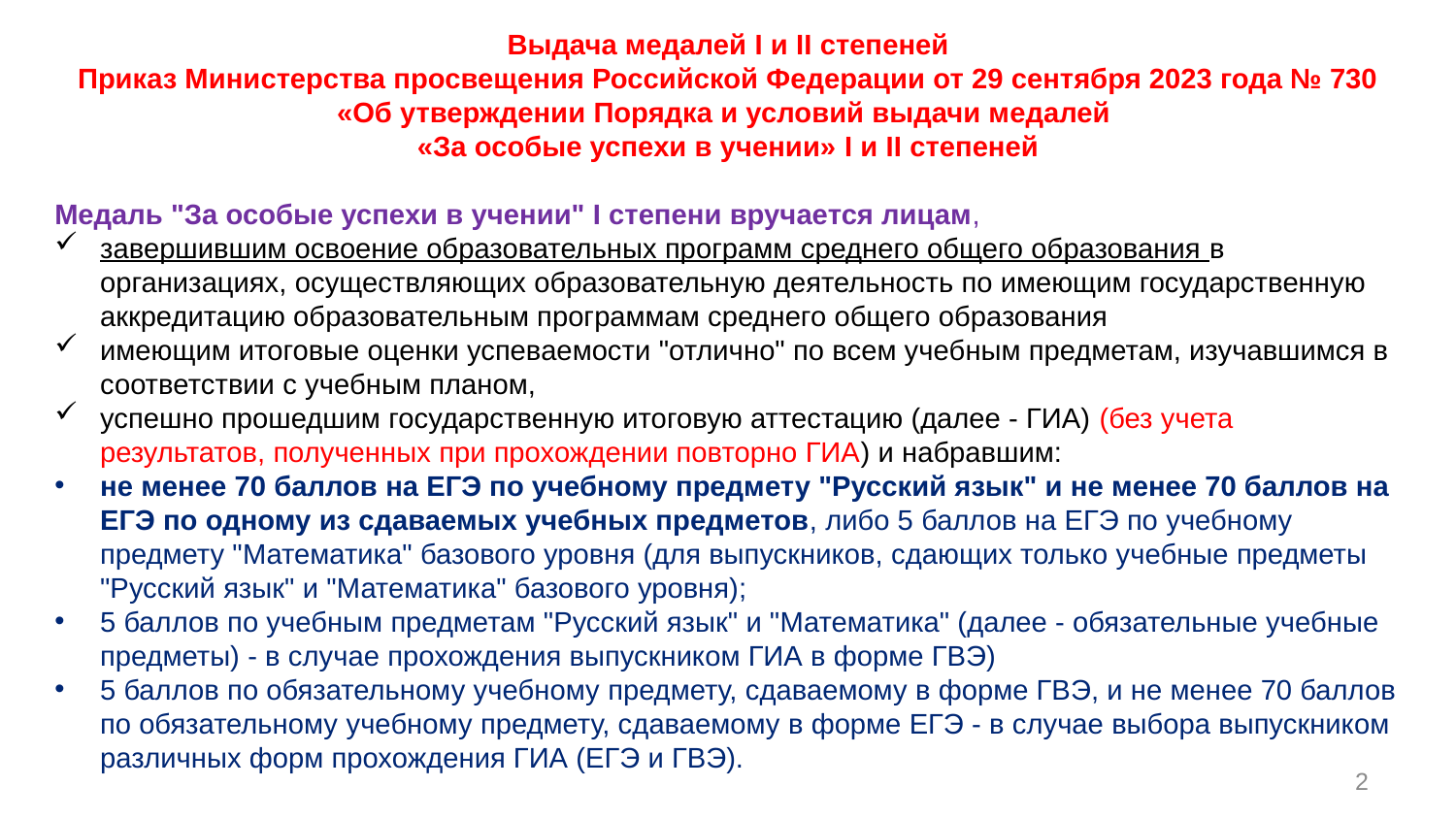

Выдача медалей I и II степеней
Приказ Министерства просвещения Российской Федерации от 29 сентября 2023 года № 730 «Об утверждении Порядка и условий выдачи медалей
«За особые успехи в учении» I и II степеней

Медаль "За особые успехи в учении" I степени вручается лицам,
завершившим освоение образовательных программ среднего общего образования в организациях, осуществляющих образовательную деятельность по имеющим государственную аккредитацию образовательным программам среднего общего образования
имеющим итоговые оценки успеваемости "отлично" по всем учебным предметам, изучавшимся в соответствии с учебным планом,
успешно прошедшим государственную итоговую аттестацию (далее - ГИА) (без учета результатов, полученных при прохождении повторно ГИА) и набравшим:
не менее 70 баллов на ЕГЭ по учебному предмету "Русский язык" и не менее 70 баллов на ЕГЭ по одному из сдаваемых учебных предметов, либо 5 баллов на ЕГЭ по учебному предмету "Математика" базового уровня (для выпускников, сдающих только учебные предметы "Русский язык" и "Математика" базового уровня);
5 баллов по учебным предметам "Русский язык" и "Математика" (далее - обязательные учебные предметы) - в случае прохождения выпускником ГИА в форме ГВЭ)
5 баллов по обязательному учебному предмету, сдаваемому в форме ГВЭ, и не менее 70 баллов по обязательному учебному предмету, сдаваемому в форме ЕГЭ - в случае выбора выпускником различных форм прохождения ГИА (ЕГЭ и ГВЭ).

2